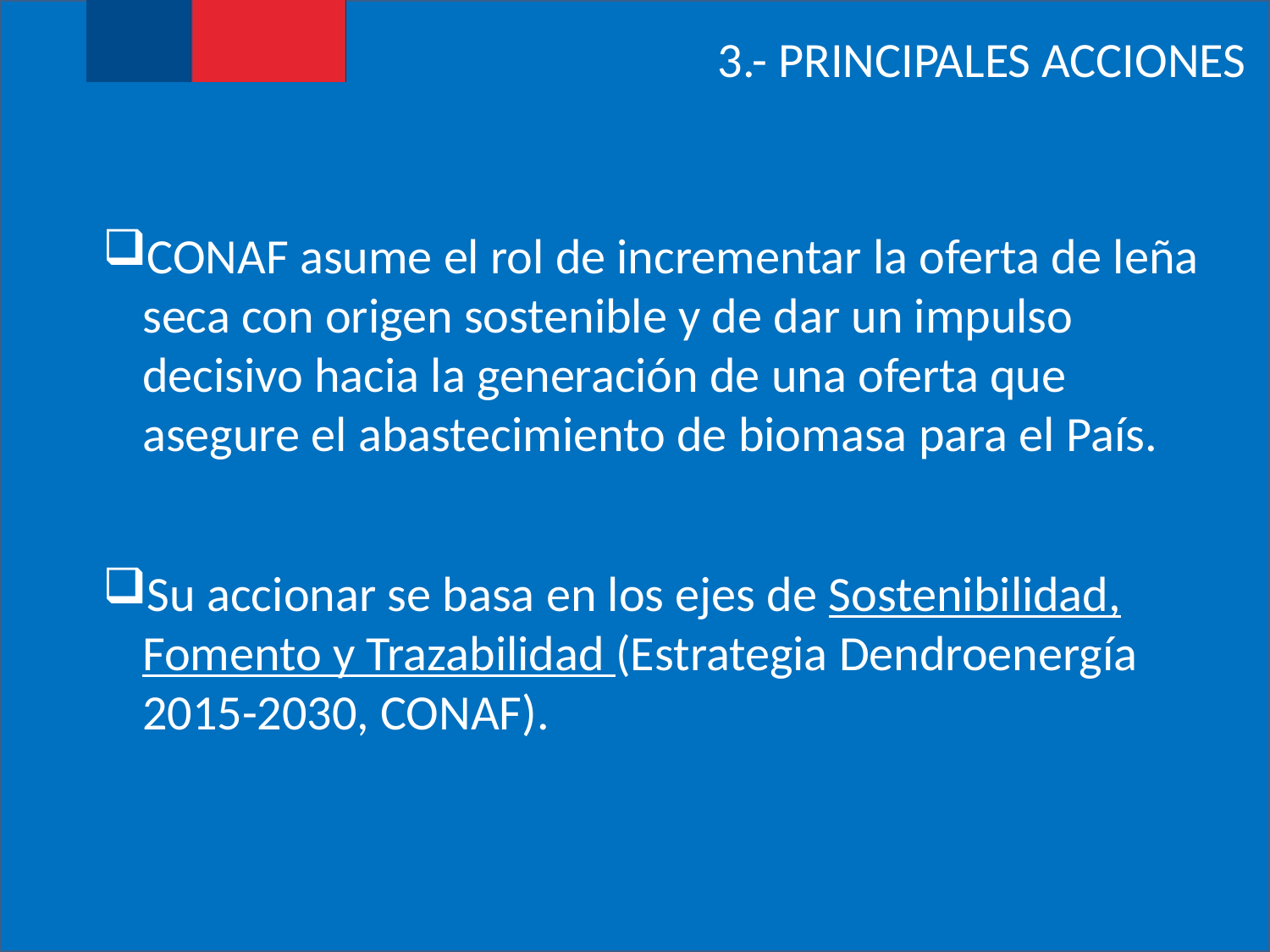

3.- Principales Acciones

CONAF asume el rol de incrementar la oferta de leña seca con origen sostenible y de dar un impulso decisivo hacia la generación de una oferta que asegure el abastecimiento de biomasa para el País.

Su accionar se basa en los ejes de Sostenibilidad, Fomento y Trazabilidad (Estrategia Dendroenergía 2015-2030, CONAF).